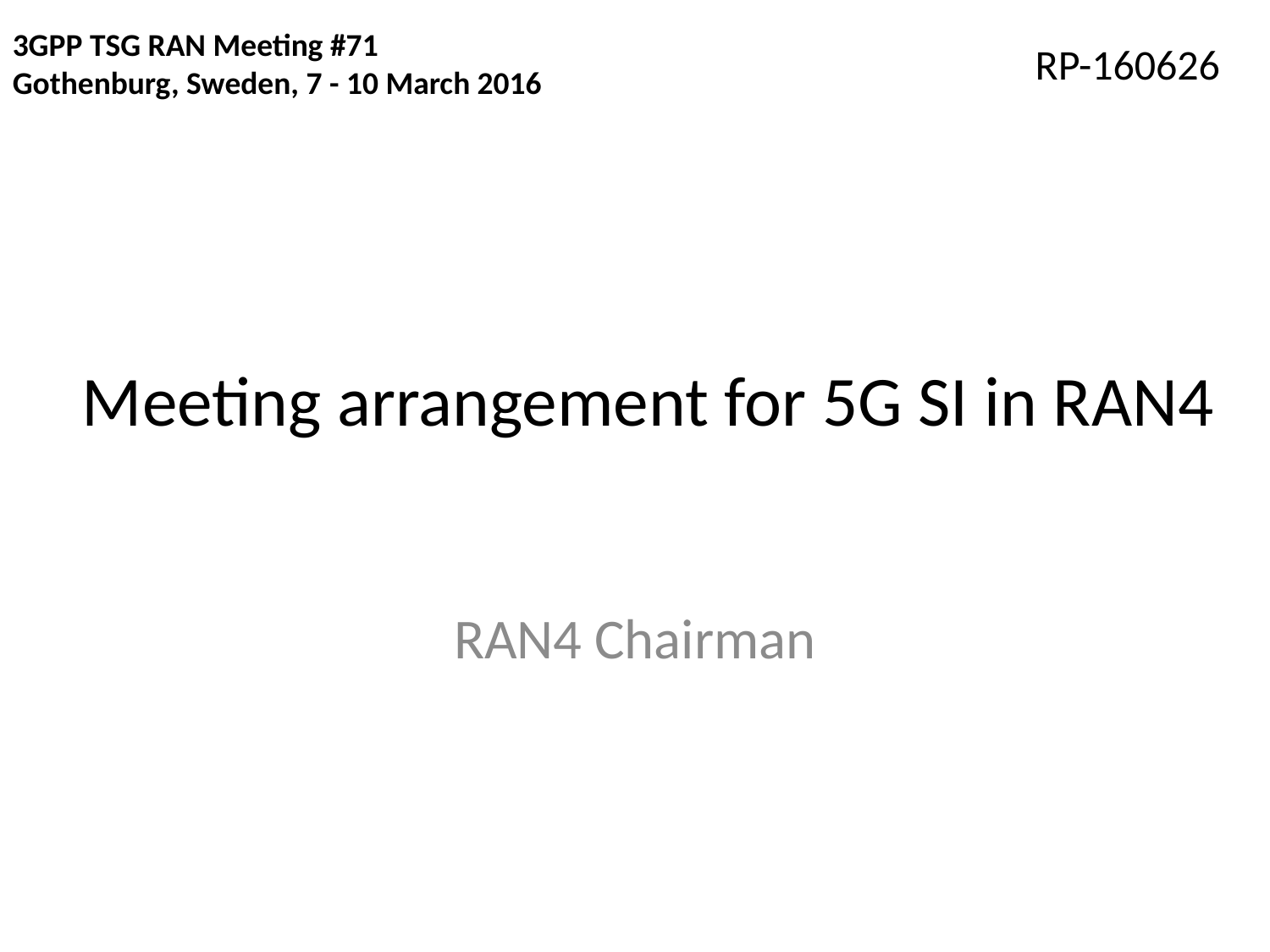

3GPP TSG RAN Meeting #71
Gothenburg, Sweden, 7 - 10 March 2016
RP-160626
# Meeting arrangement for 5G SI in RAN4
RAN4 Chairman